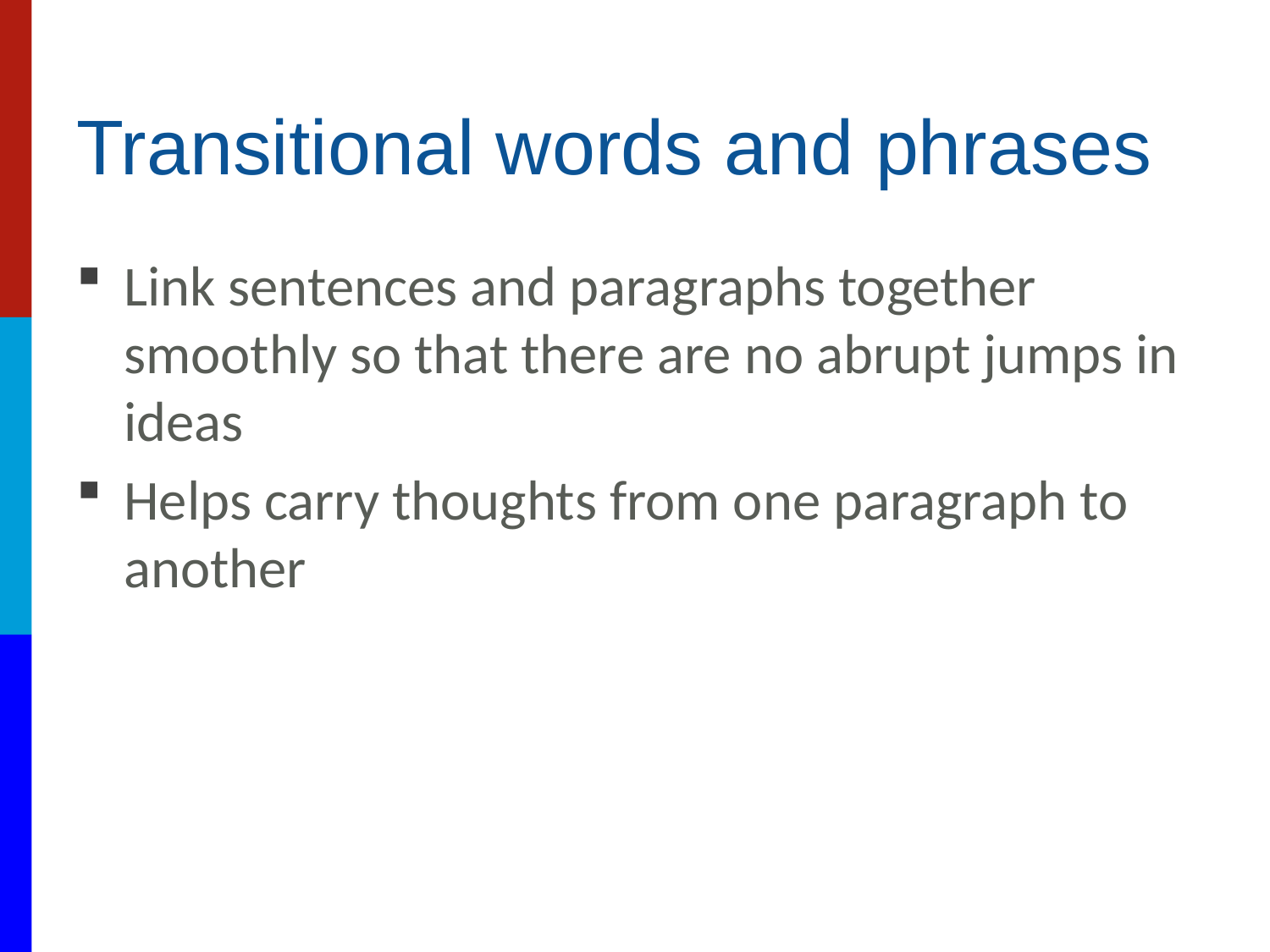

# Transitional words and phrases
Link sentences and paragraphs together smoothly so that there are no abrupt jumps in ideas
Helps carry thoughts from one paragraph to another